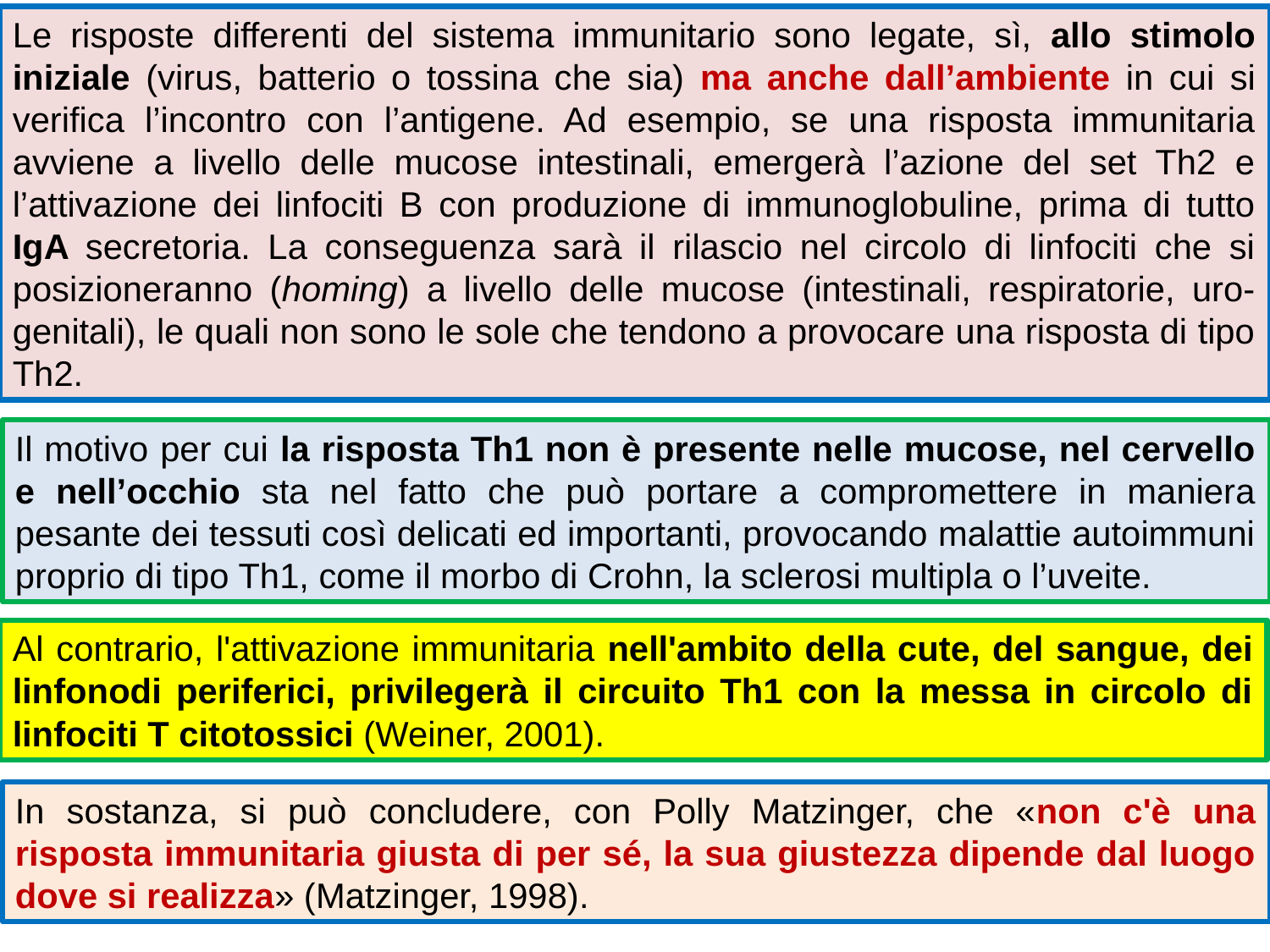

Le risposte differenti del sistema immunitario sono legate, sì, allo stimolo iniziale (virus, batterio o tossina che sia) ma anche dall’ambiente in cui si verifica l’incontro con l’antigene. Ad esempio, se una risposta immunitaria avviene a livello delle mucose intestinali, emergerà l’azione del set Th2 e l’attivazione dei linfociti B con produzione di immunoglobuline, prima di tutto IgA secretoria. La conseguenza sarà il rilascio nel circolo di linfociti che si posizioneranno (homing) a livello delle mucose (intestinali, respiratorie, uro-genitali), le quali non sono le sole che tendono a provocare una risposta di tipo Th2.
Il motivo per cui la risposta Th1 non è presente nelle mucose, nel cervello e nell’occhio sta nel fatto che può portare a compromettere in maniera pesante dei tessuti così delicati ed importanti, provocando malattie autoimmuni proprio di tipo Th1, come il morbo di Crohn, la sclerosi multipla o l’uveite.
Al contrario, l'attivazione immunitaria nell'am­bito della cute, del sangue, dei linfonodi periferici, privilegerà il circuito Th1 con la messa in circolo di linfociti T citotossici (Weiner, 2001).
In sostanza, si può concludere, con Polly Matzinger, che «non c'è una risposta immunitaria giusta di per sé, la sua giustezza dipende dal luogo dove si realizza» (Matzinger, 1998).